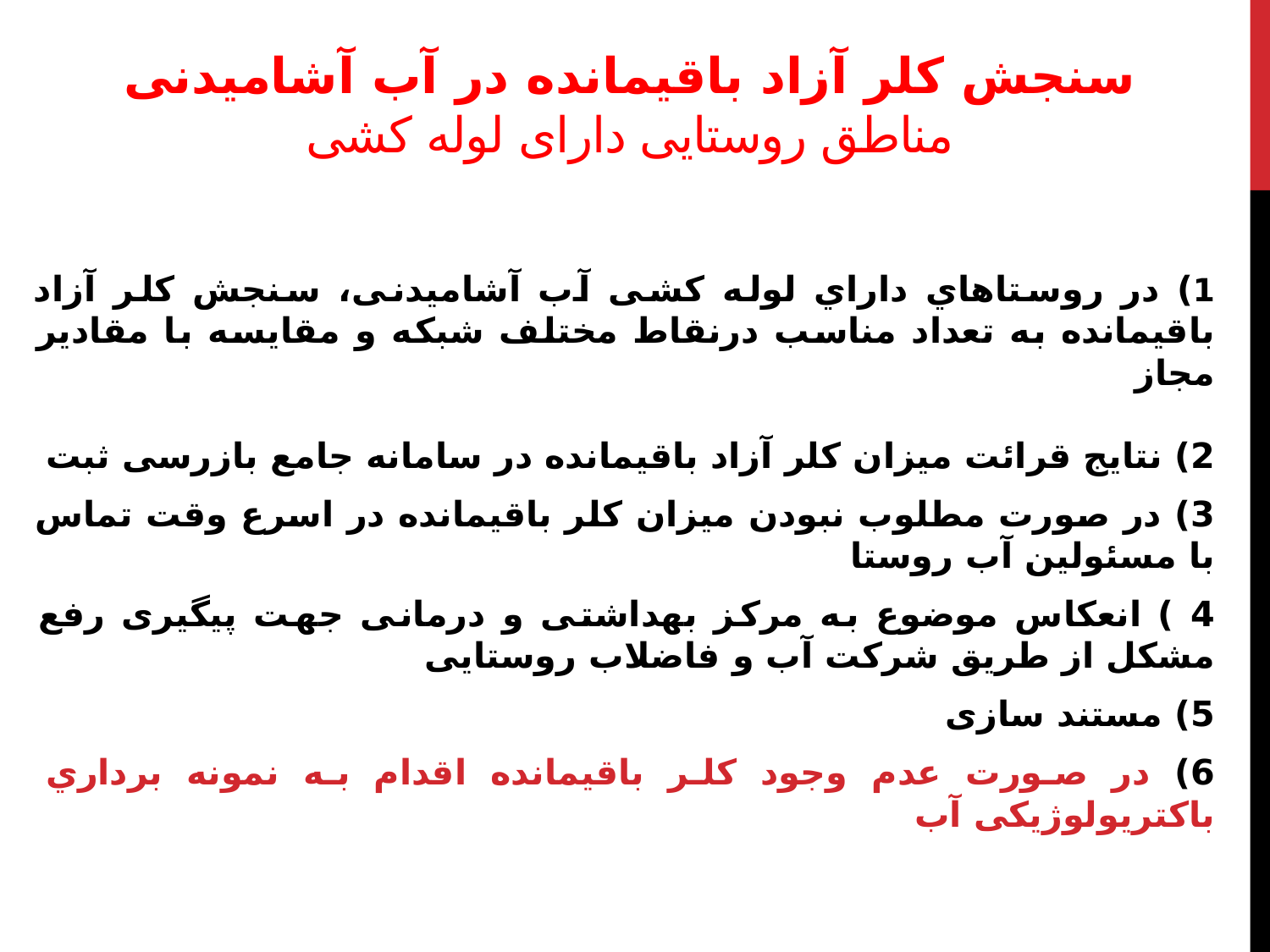

# سنجش کلر آزاد باقیمانده در آب آشامیدنی مناطق روستایی دارای لوله کشی
1) در روستاهاي داراي لوله کشی آب آشامیدنی، سنجش کلر آزاد
باقیمانده به تعداد مناسب درنقاط مختلف شبکه و مقایسه با مقادیر مجاز
2) نتایج قرائت میزان کلر آزاد باقیمانده در سامانه جامع بازرسی ثبت
3) در صورت مطلوب نبودن میزان کلر باقیمانده در اسرع وقت تماس با مسئولین آب روستا
4 ) انعکاس موضوع به مرکز بهداشتی و درمانی جهت پیگیری رفع مشکل از طریق شرکت آب و فاضلاب روستایی
5) مستند سازی
6) در صورت عدم وجود کلر باقیمانده اقدام به نمونه برداري باکتریولوژیکی آب